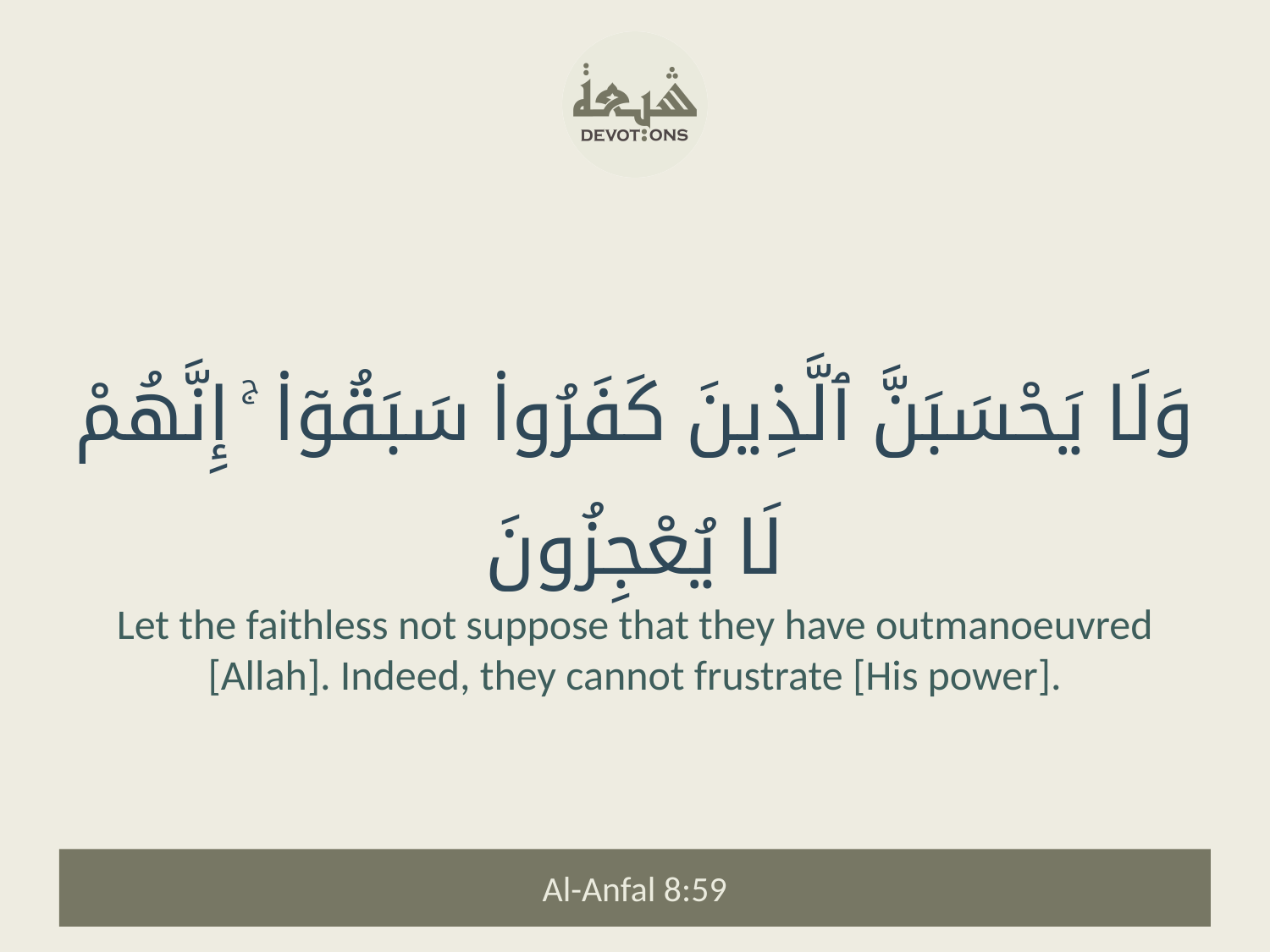

وَلَا يَحْسَبَنَّ ٱلَّذِينَ كَفَرُوا۟ سَبَقُوٓا۟ ۚ إِنَّهُمْ لَا يُعْجِزُونَ
Let the faithless not suppose that they have outmanoeuvred [Allah]. Indeed, they cannot frustrate [His power].
Al-Anfal 8:59